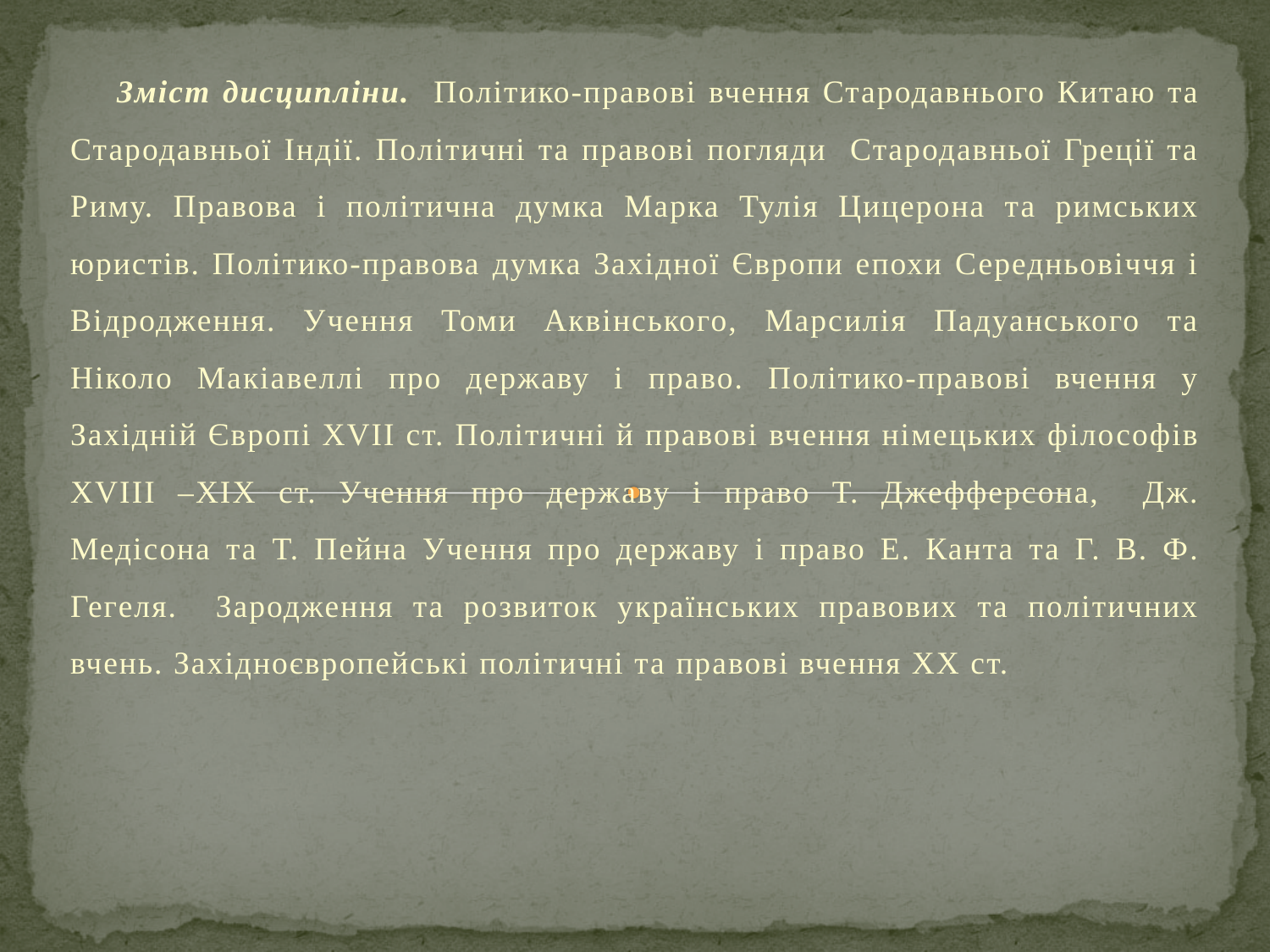

Зміст дисципліни.  Політико-правові вчення Стародавнього Китаю та Стародавньої Індії. Політичні та правові погляди  Стародавньої Греції та Риму. Правова і політична думка Марка Тулія Цицерона та римських юристів. Політико-правова думка Західної Європи епохи Середньовіччя і Відродження. Учення Томи Аквінського, Марсилія Падуанського та Ніколо Макіавеллі про державу і право. Політико-правові вчення у Західній Європі XVII ст. Політичні й правові вчення німецьких філософів XVIII –XIX ст. Учення про державу і право Т. Джефферсона,  Дж. Медісона та Т. Пейна Учення про державу і право Е. Канта та Г. В. Ф. Гегеля.  Зародження та розвиток українських правових та політичних вчень. Західноєвропейські політичні та правові вчення ХХ ст.